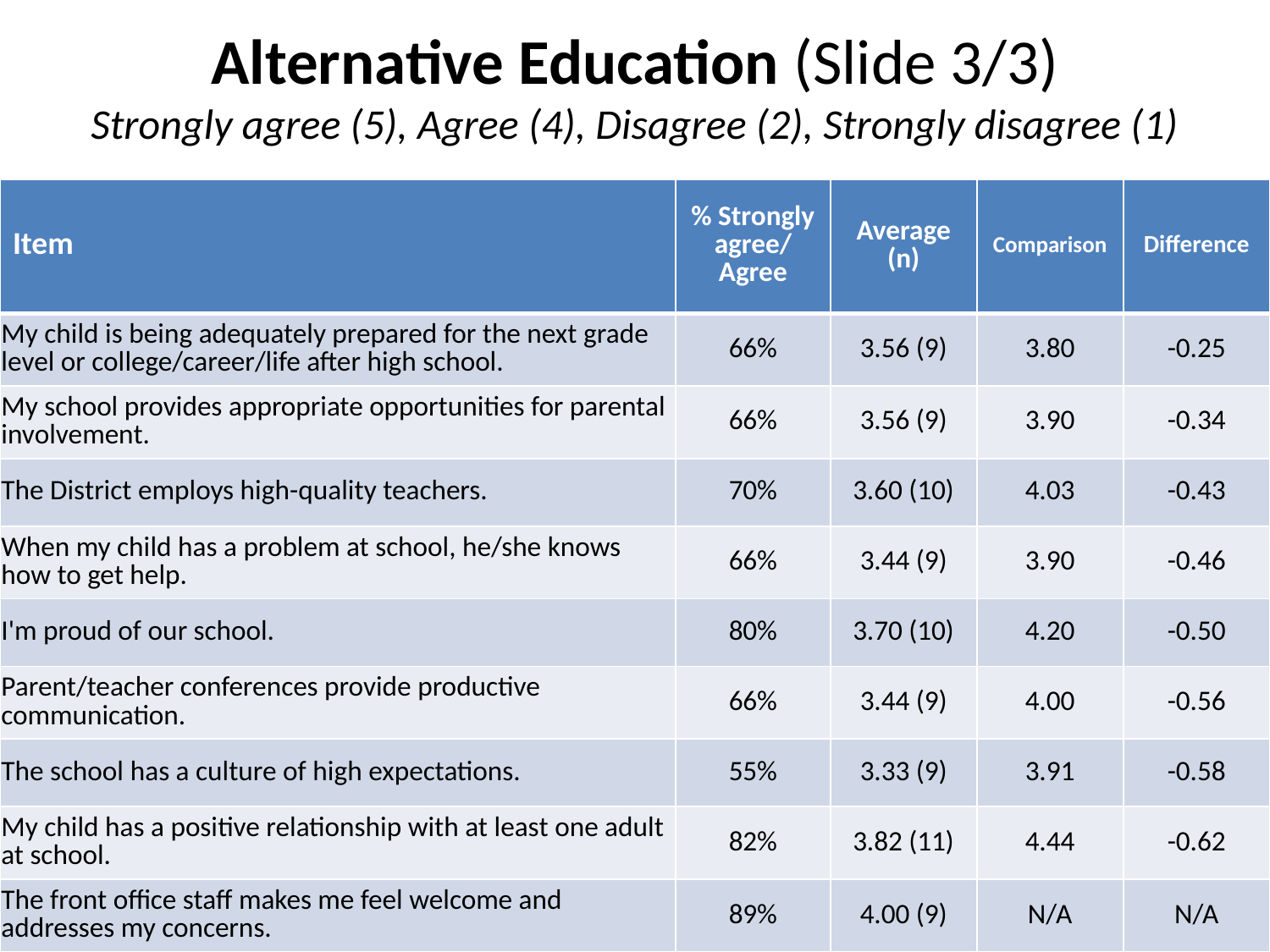

# Alternative Education (Slide 3/3) Strongly agree (5), Agree (4), Disagree (2), Strongly disagree (1)
| Item | % Strongly agree/ Agree | Average (n) | Comparison | Difference |
| --- | --- | --- | --- | --- |
| My child is being adequately prepared for the next grade level or college/career/life after high school. | 66% | 3.56 (9) | 3.80 | -0.25 |
| My school provides appropriate opportunities for parental involvement. | 66% | 3.56 (9) | 3.90 | -0.34 |
| The District employs high-quality teachers. | 70% | 3.60 (10) | 4.03 | -0.43 |
| When my child has a problem at school, he/she knows how to get help. | 66% | 3.44 (9) | 3.90 | -0.46 |
| I'm proud of our school. | 80% | 3.70 (10) | 4.20 | -0.50 |
| Parent/teacher conferences provide productive communication. | 66% | 3.44 (9) | 4.00 | -0.56 |
| The school has a culture of high expectations. | 55% | 3.33 (9) | 3.91 | -0.58 |
| My child has a positive relationship with at least one adult at school. | 82% | 3.82 (11) | 4.44 | -0.62 |
| The front office staff makes me feel welcome and addresses my concerns. | 89% | 4.00 (9) | N/A | N/A |